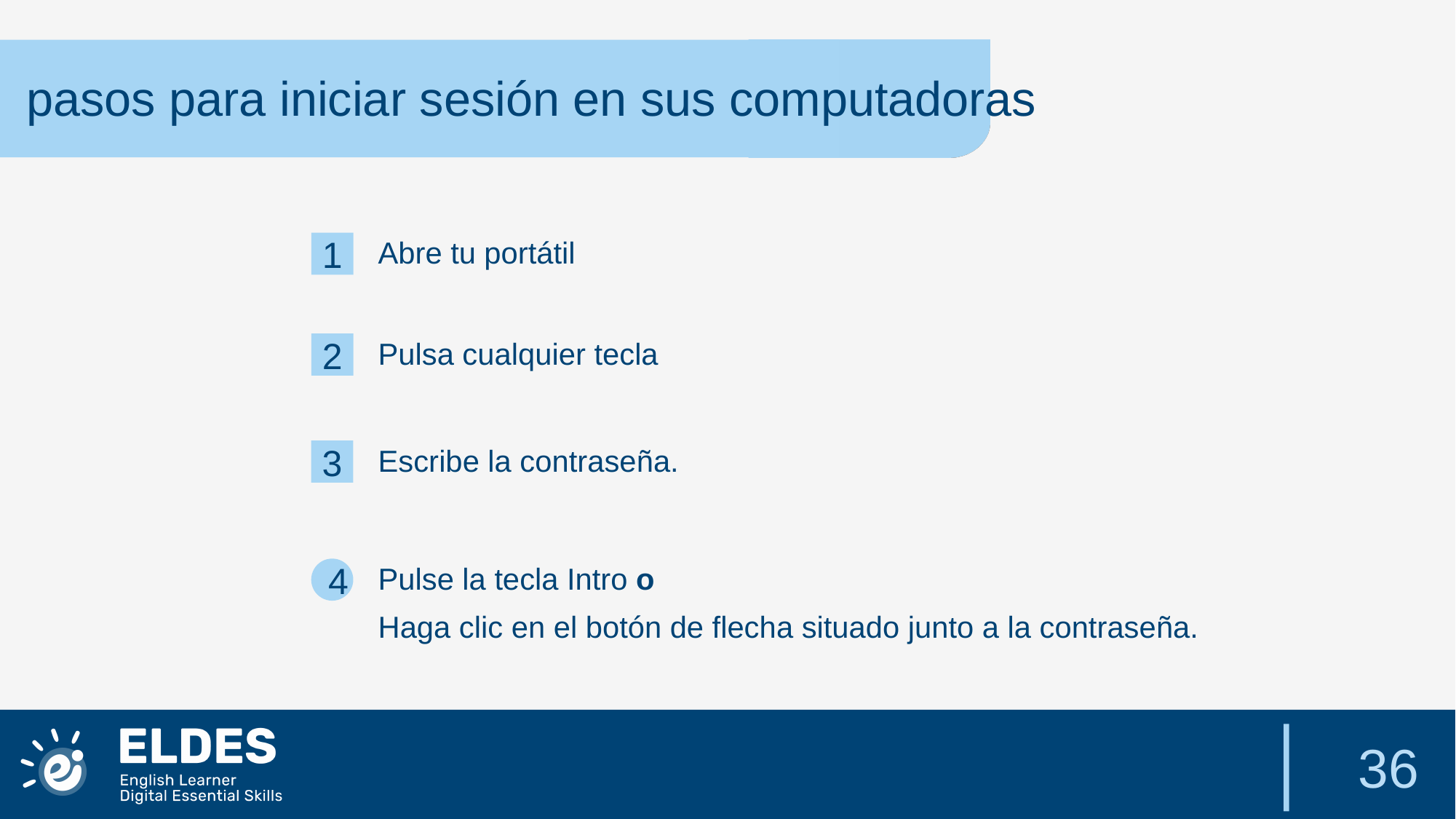

pasos para iniciar sesión en sus computadoras
1
Abre tu portátil
2
Pulsa cualquier tecla
Escribe la contraseña.
3
Pulse la tecla Intro o
Haga clic en el botón de flecha situado junto a la contraseña.

4
36